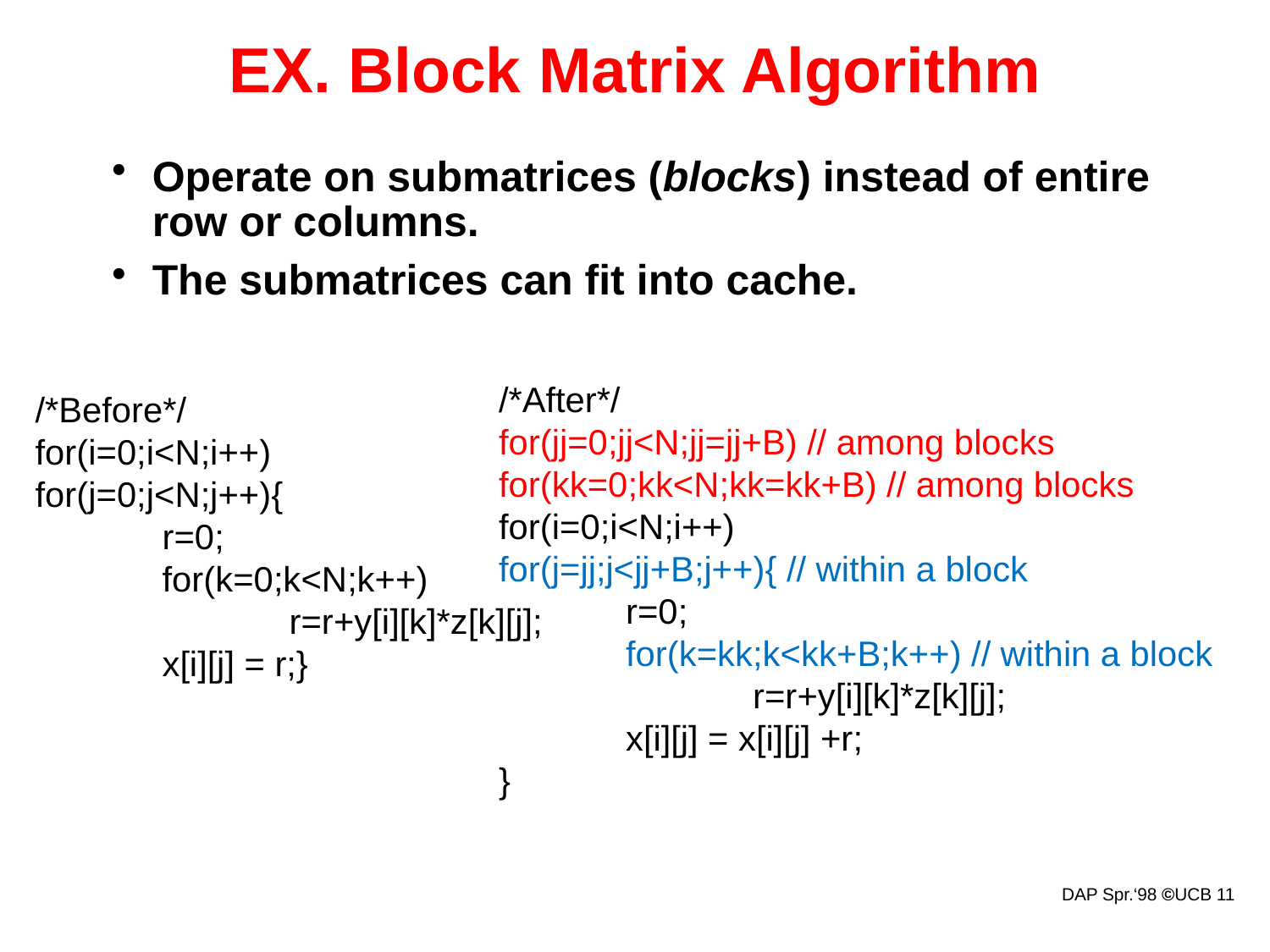

# EX. Block Matrix Algorithm
Operate on submatrices (blocks) instead of entire row or columns.
The submatrices can fit into cache.
/*After*/
for(jj=0;jj<N;jj=jj+B) // among blocks
for(kk=0;kk<N;kk=kk+B) // among blocks
for(i=0;i<N;i++)
for(j=jj;j<jj+B;j++){ // within a block
	r=0;
	for(k=kk;k<kk+B;k++) // within a block
		r=r+y[i][k]*z[k][j];
	x[i][j] = x[i][j] +r;
}
/*Before*/
for(i=0;i<N;i++)
for(j=0;j<N;j++){
	r=0;
	for(k=0;k<N;k++)
		r=r+y[i][k]*z[k][j];
	x[i][j] = r;}